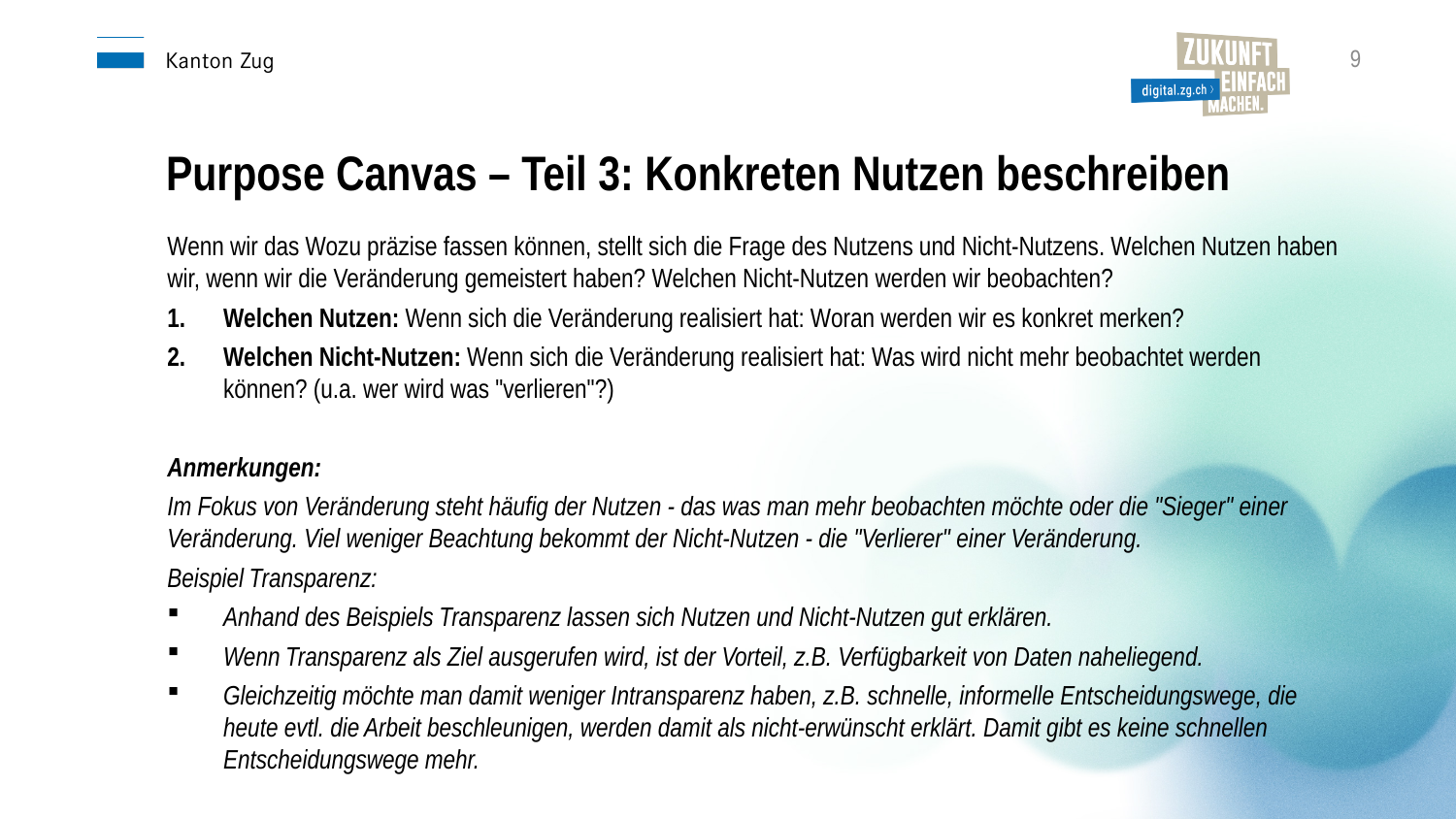

9
Purpose Canvas – Teil 3: Konkreten Nutzen beschreiben
Wenn wir das Wozu präzise fassen können, stellt sich die Frage des Nutzens und Nicht-Nutzens. Welchen Nutzen haben wir, wenn wir die Veränderung gemeistert haben? Welchen Nicht-Nutzen werden wir beobachten?
Welchen Nutzen: Wenn sich die Veränderung realisiert hat: Woran werden wir es konkret merken?
Welchen Nicht-Nutzen: Wenn sich die Veränderung realisiert hat: Was wird nicht mehr beobachtet werden können? (u.a. wer wird was "verlieren"?)

Anmerkungen:
Im Fokus von Veränderung steht häufig der Nutzen - das was man mehr beobachten möchte oder die "Sieger" einer Veränderung. Viel weniger Beachtung bekommt der Nicht-Nutzen - die "Verlierer" einer Veränderung.
Beispiel Transparenz:
Anhand des Beispiels Transparenz lassen sich Nutzen und Nicht-Nutzen gut erklären.
Wenn Transparenz als Ziel ausgerufen wird, ist der Vorteil, z.B. Verfügbarkeit von Daten naheliegend.
Gleichzeitig möchte man damit weniger Intransparenz haben, z.B. schnelle, informelle Entscheidungswege, die heute evtl. die Arbeit beschleunigen, werden damit als nicht-erwünscht erklärt. Damit gibt es keine schnellen Entscheidungswege mehr.